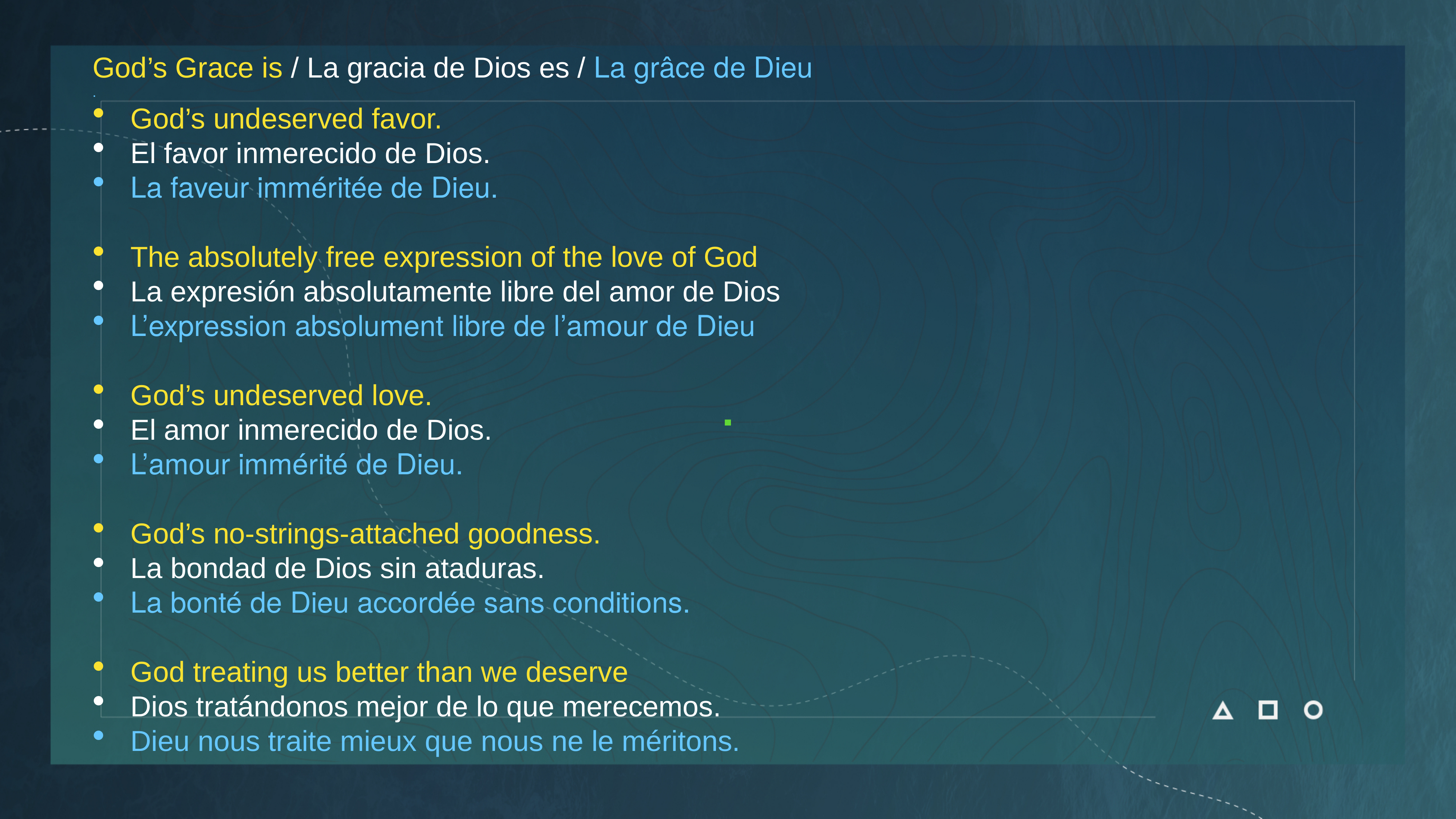

God’s Grace is / La gracia de Dios es / La grâce de Dieu
.
God’s undeserved favor.
El favor inmerecido de Dios.
La faveur imméritée de Dieu.
The absolutely free expression of the love of God
La expresión absolutamente libre del amor de Dios
L’expression absolument libre de l’amour de Dieu
God’s undeserved love.
El amor inmerecido de Dios.
L’amour immérité de Dieu.
God’s no-strings-attached goodness.
La bondad de Dios sin ataduras.
La bonté de Dieu accordée sans conditions.

God treating us better than we deserve
Dios tratándonos mejor de lo que merecemos.
Dieu nous traite mieux que nous ne le méritons.

.